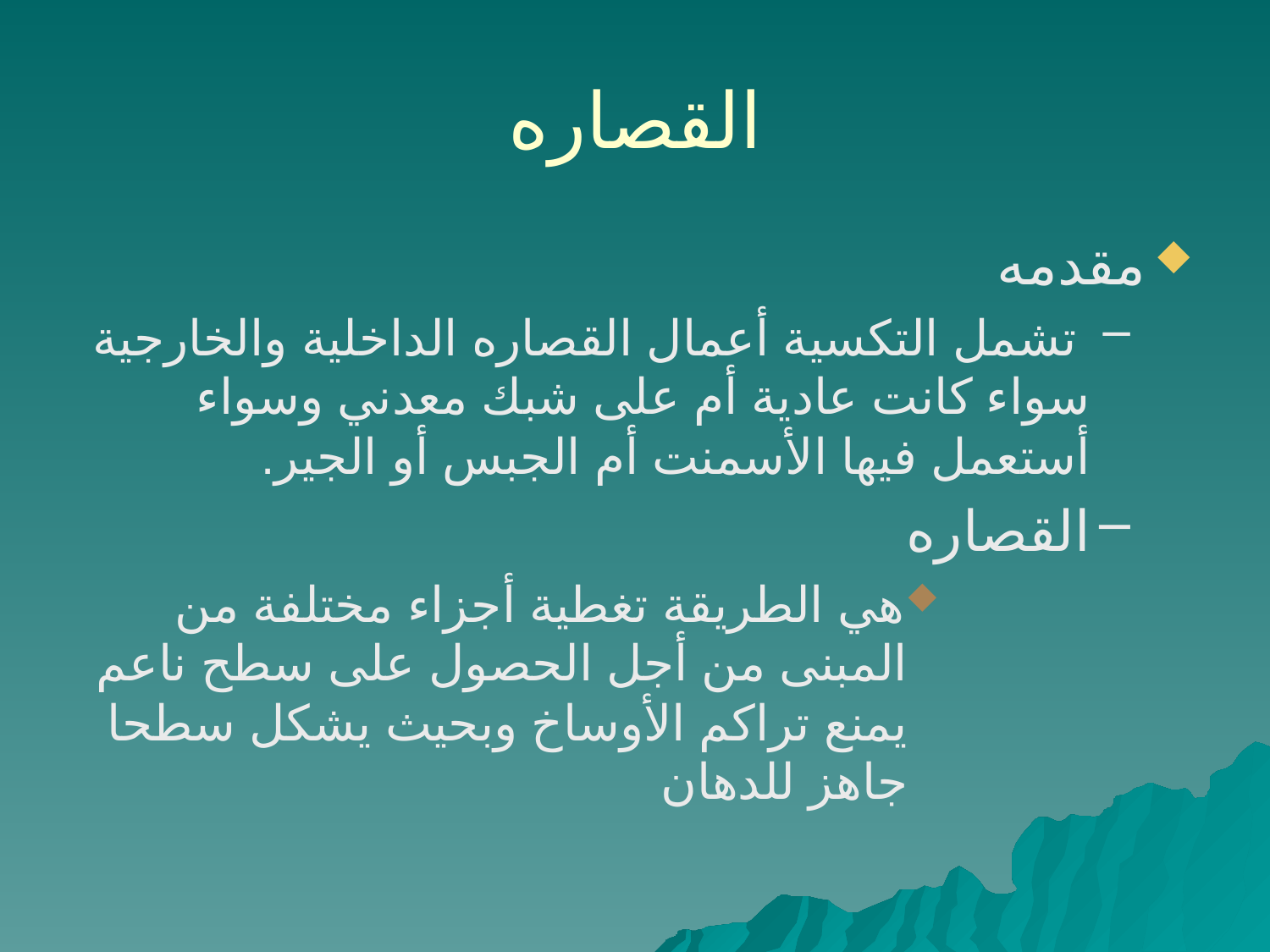

# القصاره
مقدمه
 تشمل التكسية أعمال القصاره الداخلية والخارجية سواء كانت عادية أم على شبك معدني وسواء أستعمل فيها الأسمنت أم الجبس أو الجير.
القصاره
هي الطريقة تغطية أجزاء مختلفة من المبنى من أجل الحصول على سطح ناعم يمنع تراكم الأوساخ وبحيث يشكل سطحا جاهز للدهان